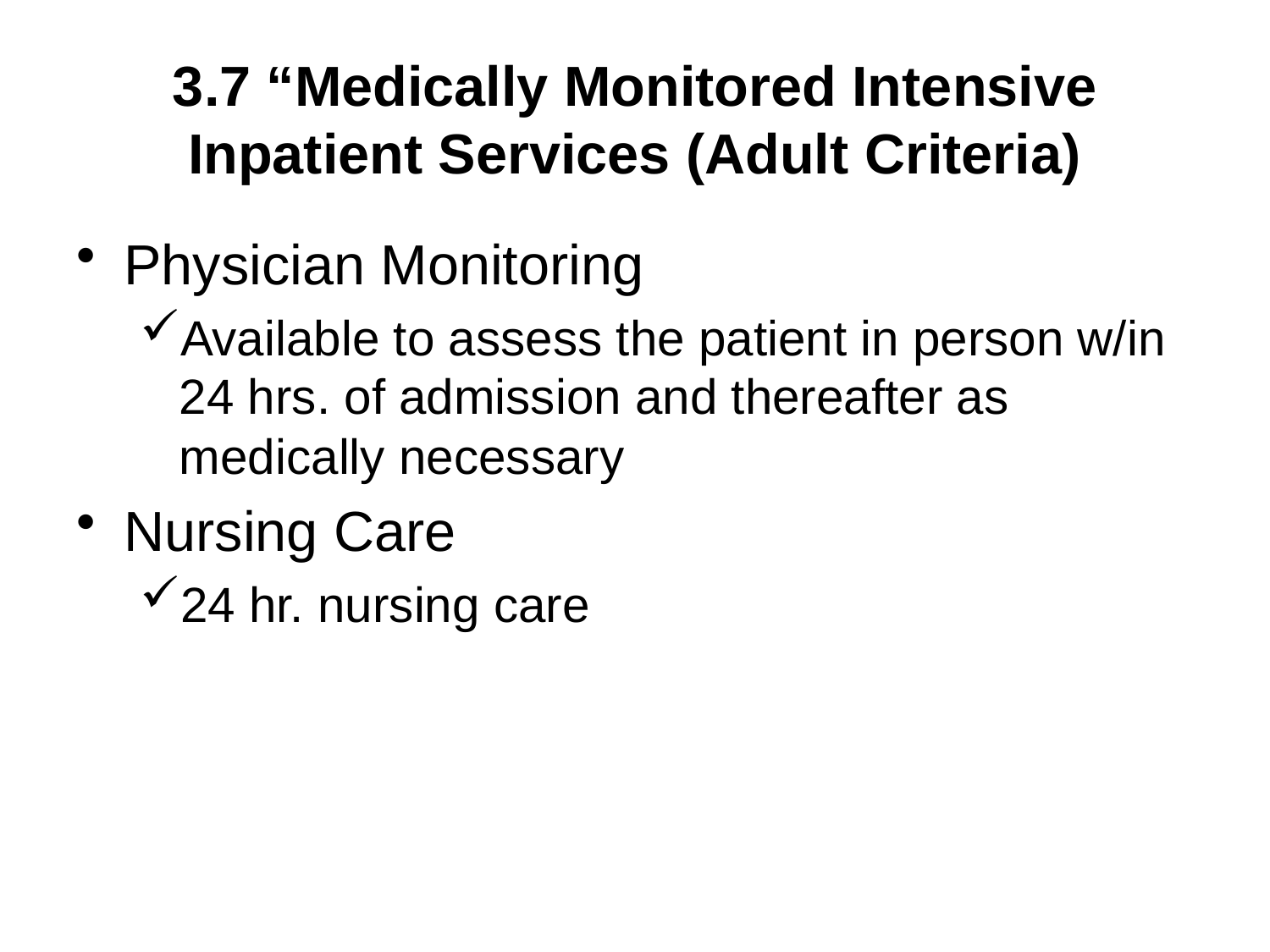

# 3.7 “Medically Monitored Intensive Inpatient Services (Adult Criteria)
Physician Monitoring
Available to assess the patient in person w/in 24 hrs. of admission and thereafter as medically necessary
Nursing Care
24 hr. nursing care